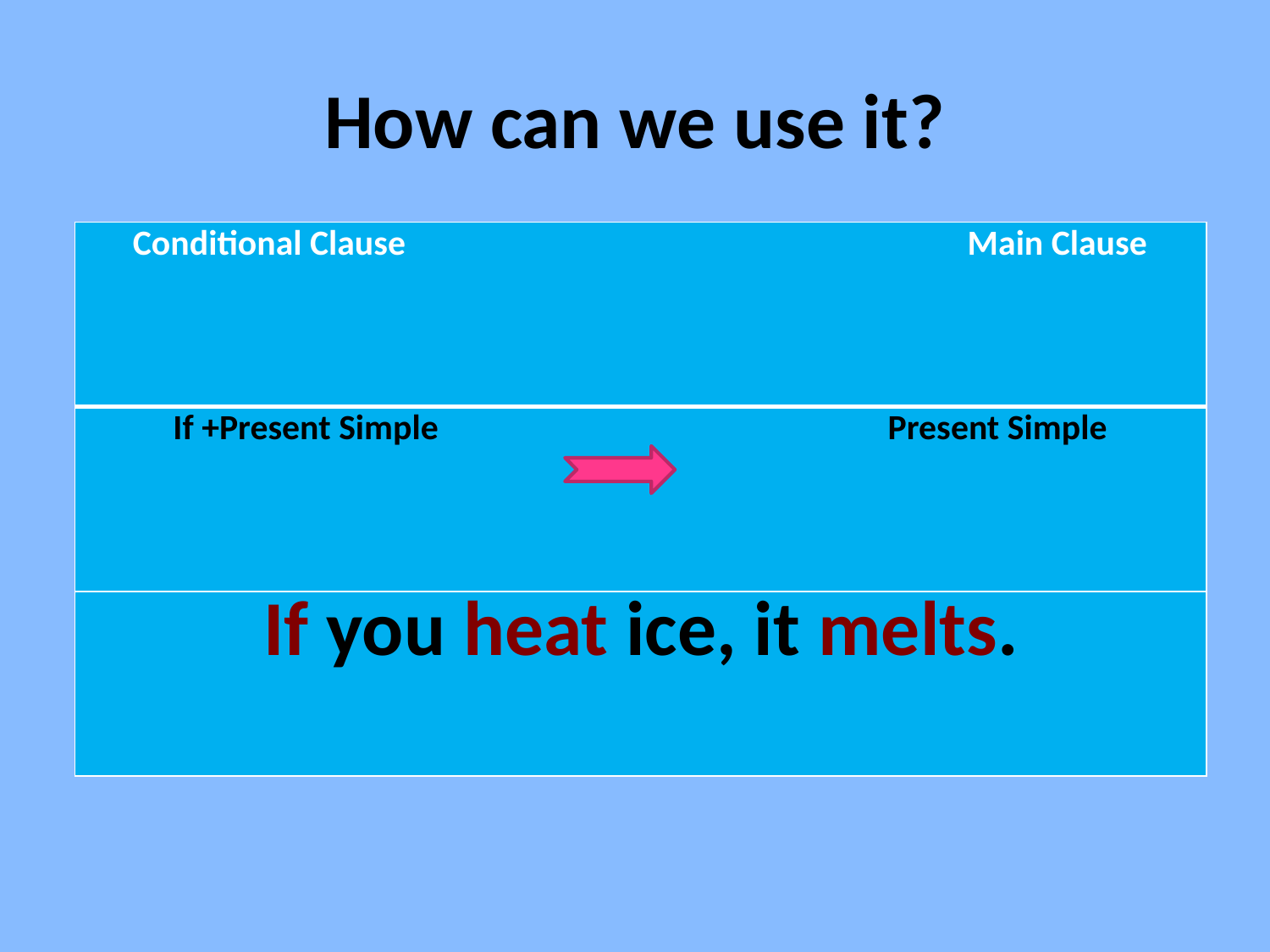

# How can we use it?
| Conditional Clause Main Clause |
| --- |
| If +Present Simple Present Simple |
| If you heat ice, it melts. |